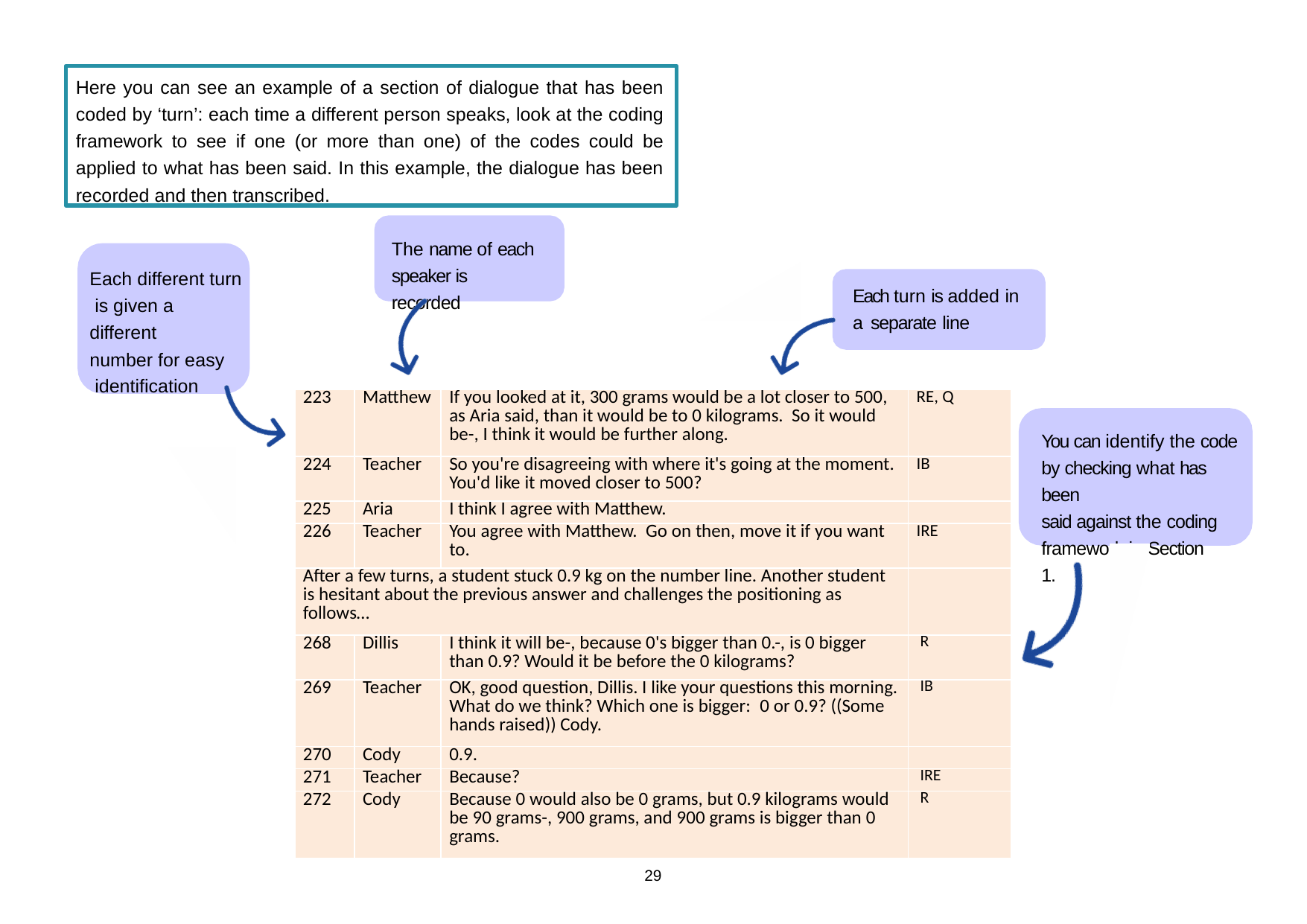

Here you can see an example of a section of dialogue that has been coded by ‘turn’: each time a different person speaks, look at the coding framework to see if one (or more than one) of the codes could be applied to what has been said. In this example, the dialogue has been recorded and then transcribed.

The name of each  speaker is recorded

Each different turn  is given a different
number for easy  identification

Each turn is added in a  separate line

| 223 | Matthew | If you looked at it, 300 grams would be a lot closer to 500, as Aria said, than it would be to 0 kilograms. So it would be-, I think it would be further along. | RE, Q |
| --- | --- | --- | --- |
| 224 | Teacher | So you're disagreeing with where it's going at the moment. You'd like it moved closer to 500? | IB |
| 225 | Aria | I think I agree with Matthew. |  |
| 226 | Teacher | You agree with Matthew. Go on then, move it if you want to. | IRE |
| After a few turns, a student stuck 0.9 kg on the number line. Another student is hesitant about the previous answer and challenges the positioning as follows… |  |  |  |
| 268 | Dillis | I think it will be-, because 0's bigger than 0.-, is 0 bigger than 0.9? Would it be before the 0 kilograms? | R |
| 269 | Teacher | OK, good question, Dillis. I like your questions this morning. What do we think? Which one is bigger:  0 or 0.9? ((Some hands raised)) Cody. | IB |
| 270 | Cody | 0.9. |  |
| 271 | Teacher | Because? | IRE |
| 272 | Cody | Because 0 would also be 0 grams, but 0.9 kilograms would be 90 grams-, 900 grams, and 900 grams is bigger than 0 grams. | R |

You can identify the code  by checking what has  been
said against the coding  framework in Section 1.

29